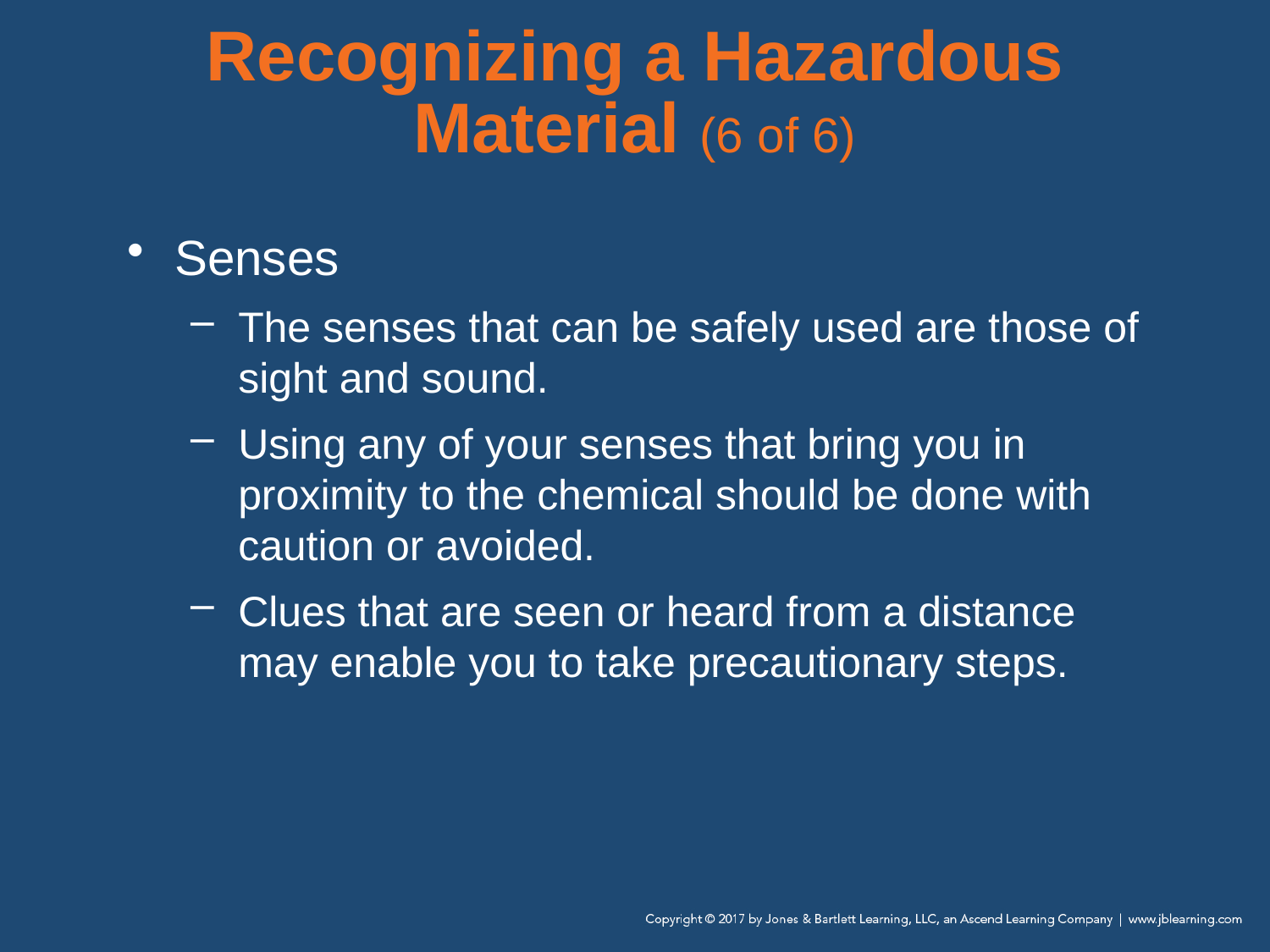

# Recognizing a Hazardous Material (6 of 6)
Senses
The senses that can be safely used are those of sight and sound.
Using any of your senses that bring you in proximity to the chemical should be done with caution or avoided.
Clues that are seen or heard from a distance may enable you to take precautionary steps.